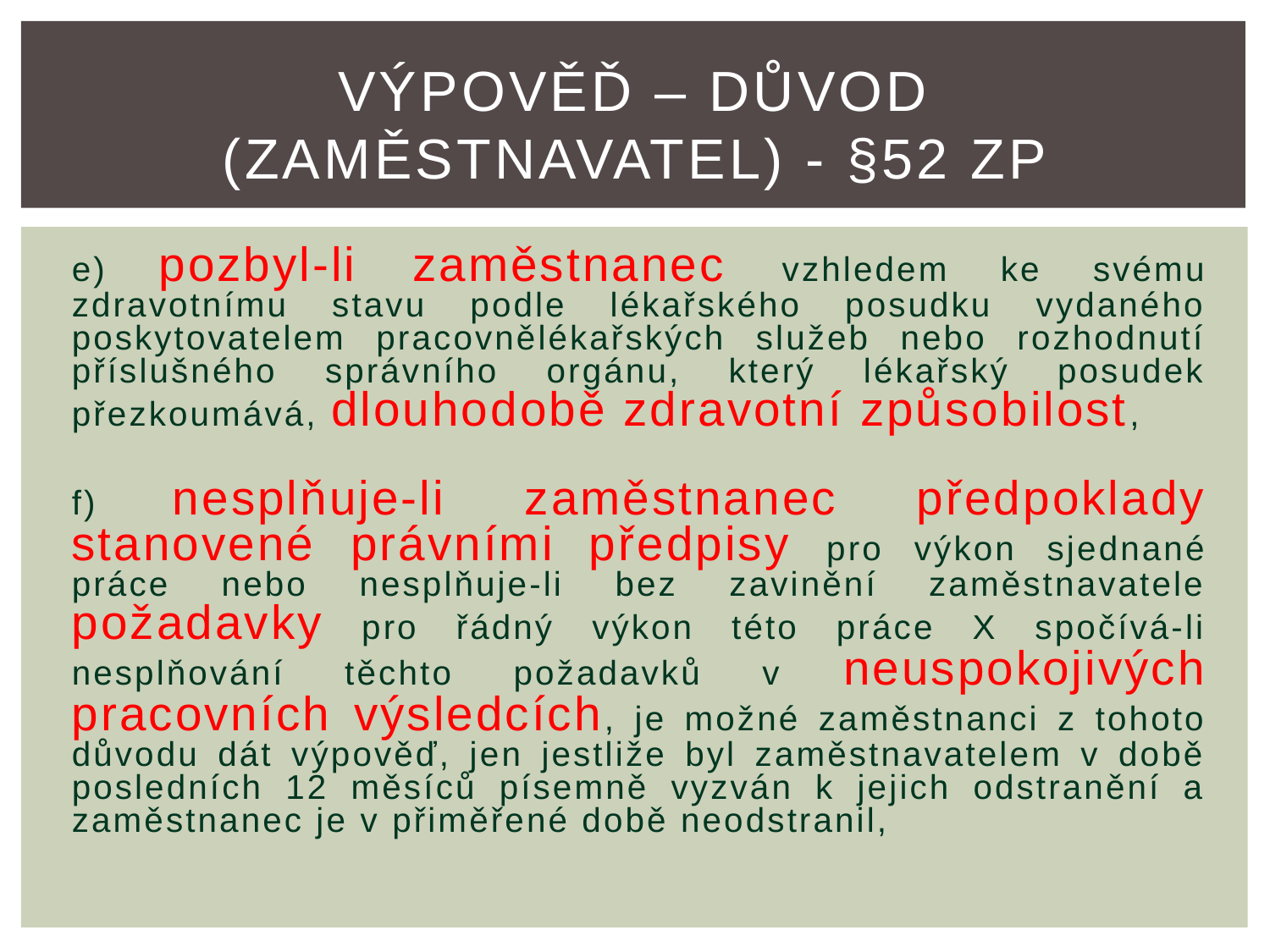

# Výpověď – důvod (zaměstnavatel) - §52 ZP
e) pozbyl-li zaměstnanec vzhledem ke svému zdravotnímu stavu podle lékařského posudku vydaného poskytovatelem pracovnělékařských služeb nebo rozhodnutí příslušného správního orgánu, který lékařský posudek přezkoumává, dlouhodobě zdravotní způsobilost,

f) nesplňuje-li zaměstnanec předpoklady stanovené právními předpisy pro výkon sjednané práce nebo nesplňuje-li bez zavinění zaměstnavatele požadavky pro řádný výkon této práce X spočívá-li nesplňování těchto požadavků v neuspokojivých pracovních výsledcích, je možné zaměstnanci z tohoto důvodu dát výpověď, jen jestliže byl zaměstnavatelem v době posledních 12 měsíců písemně vyzván k jejich odstranění a zaměstnanec je v přiměřené době neodstranil,